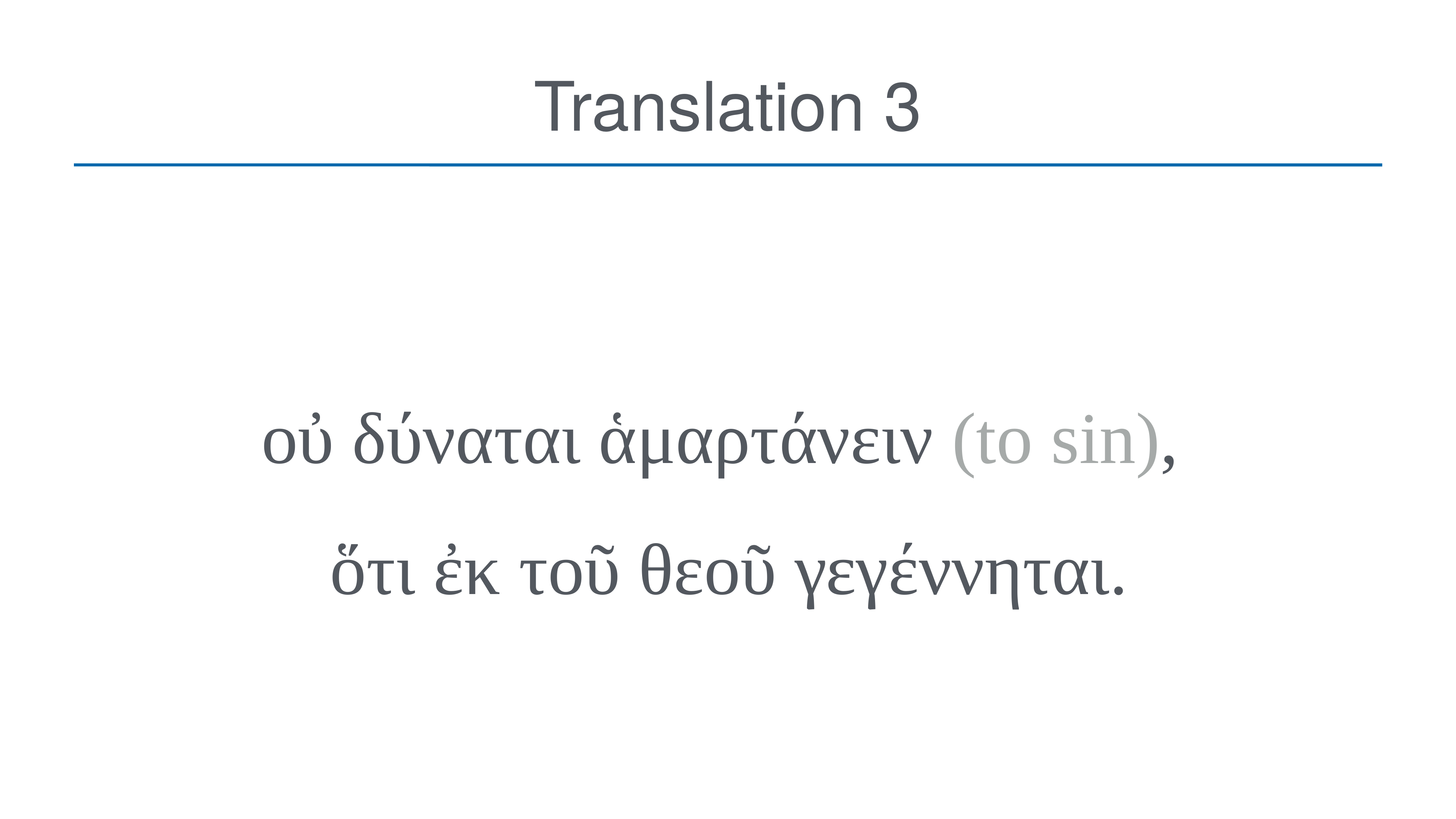

# Translation 3
οὐ δύναται ἁμαρτάνειν (to sin),
ὅτι ἐκ τοῦ θεοῦ γεγέννηται.